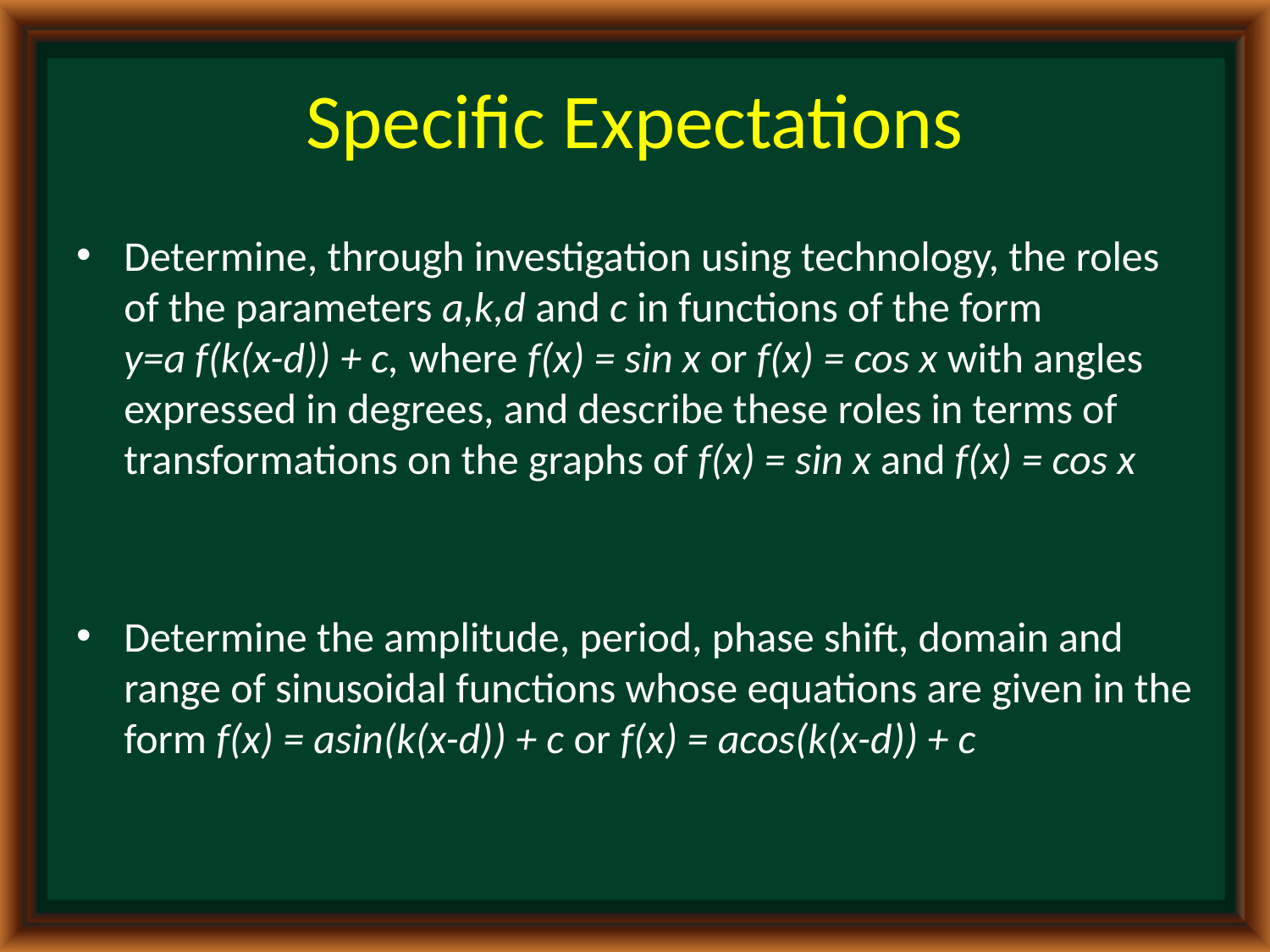

# Specific Expectations
Determine, through investigation using technology, the roles of the parameters a,k,d and c in functions of the form           y=a f(k(x-d)) + c, where f(x) = sin x or f(x) = cos x with angles expressed in degrees, and describe these roles in terms of transformations on the graphs of f(x) = sin x and f(x) = cos x

Determine the amplitude, period, phase shift, domain and range of sinusoidal functions whose equations are given in the form f(x) = asin(k(x-d)) + c or f(x) = acos(k(x-d)) + c